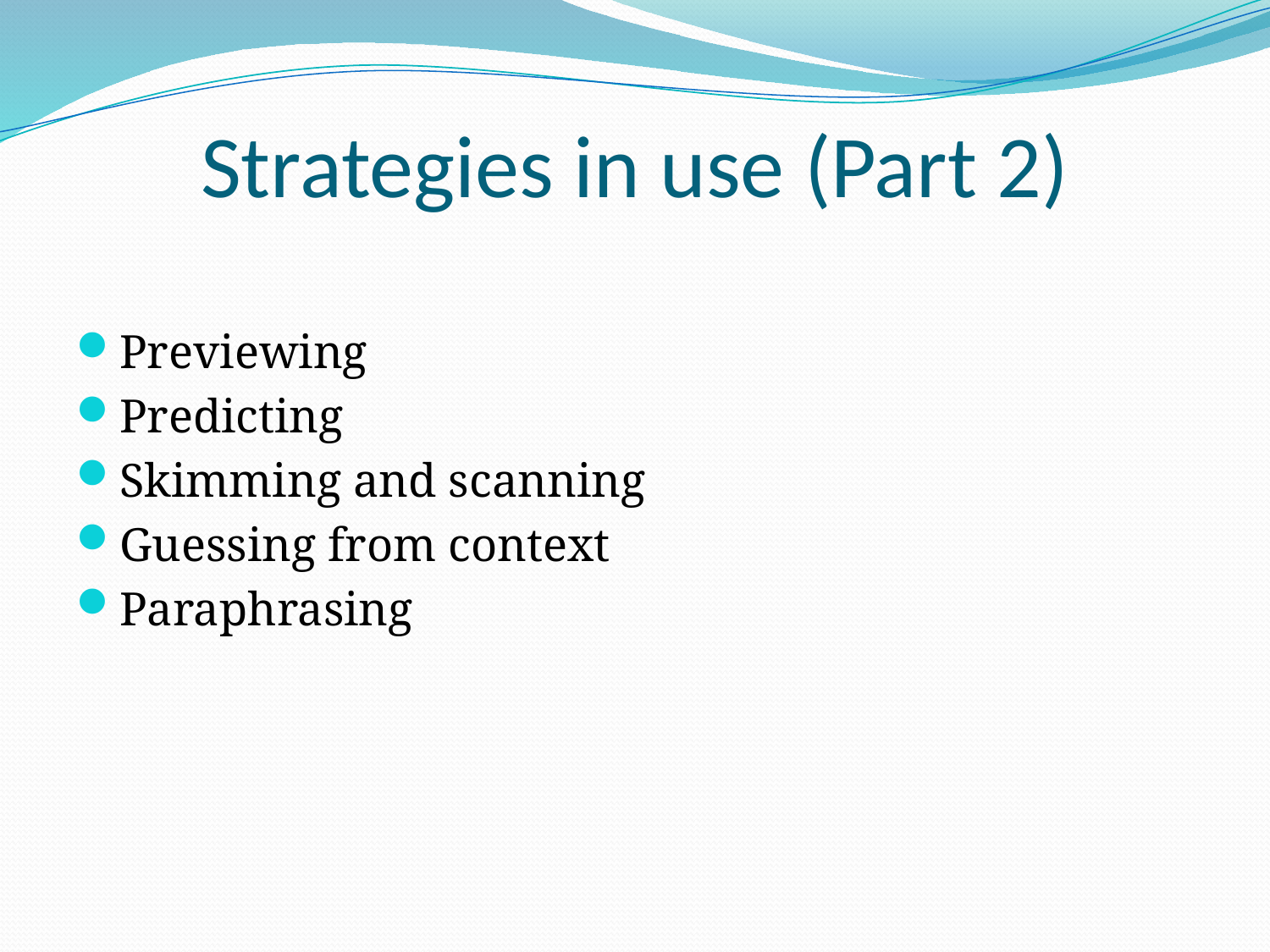

# Strategies in use (Part 2)
Previewing
Predicting
Skimming and scanning
Guessing from context
Paraphrasing